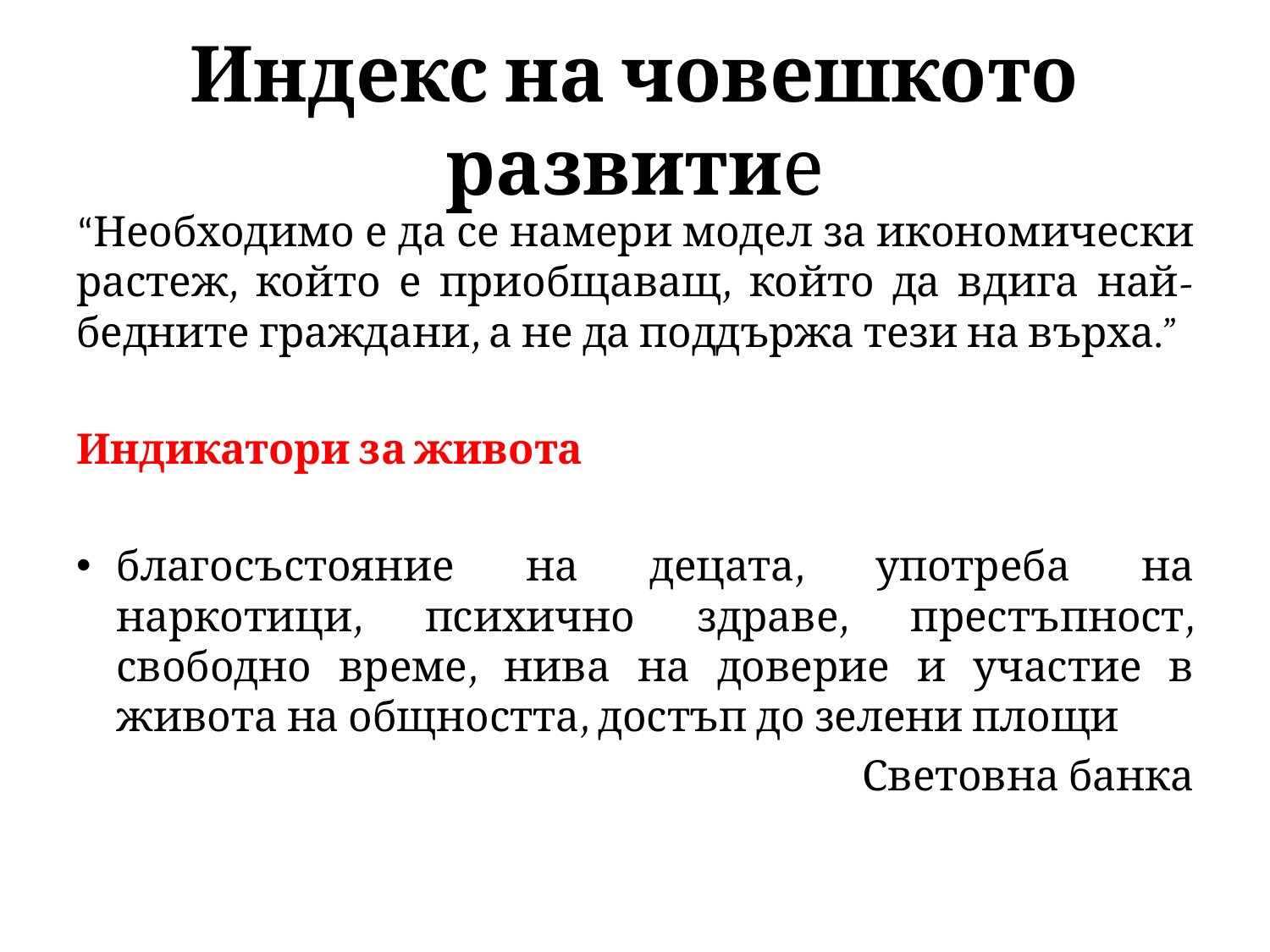

# Индекс на човешкото развитие
“Необходимо е да се намери модел за икономически растеж, който е приобщаващ, който да вдига най-бедните граждани, а не да поддържа тези на върха.”

Индикатори за живота

благосъстояние на децата, употреба на наркотици, психично здраве, престъпност, свободно време, нива на доверие и участие в живота на общността, достъп до зелени площи
Световна банка